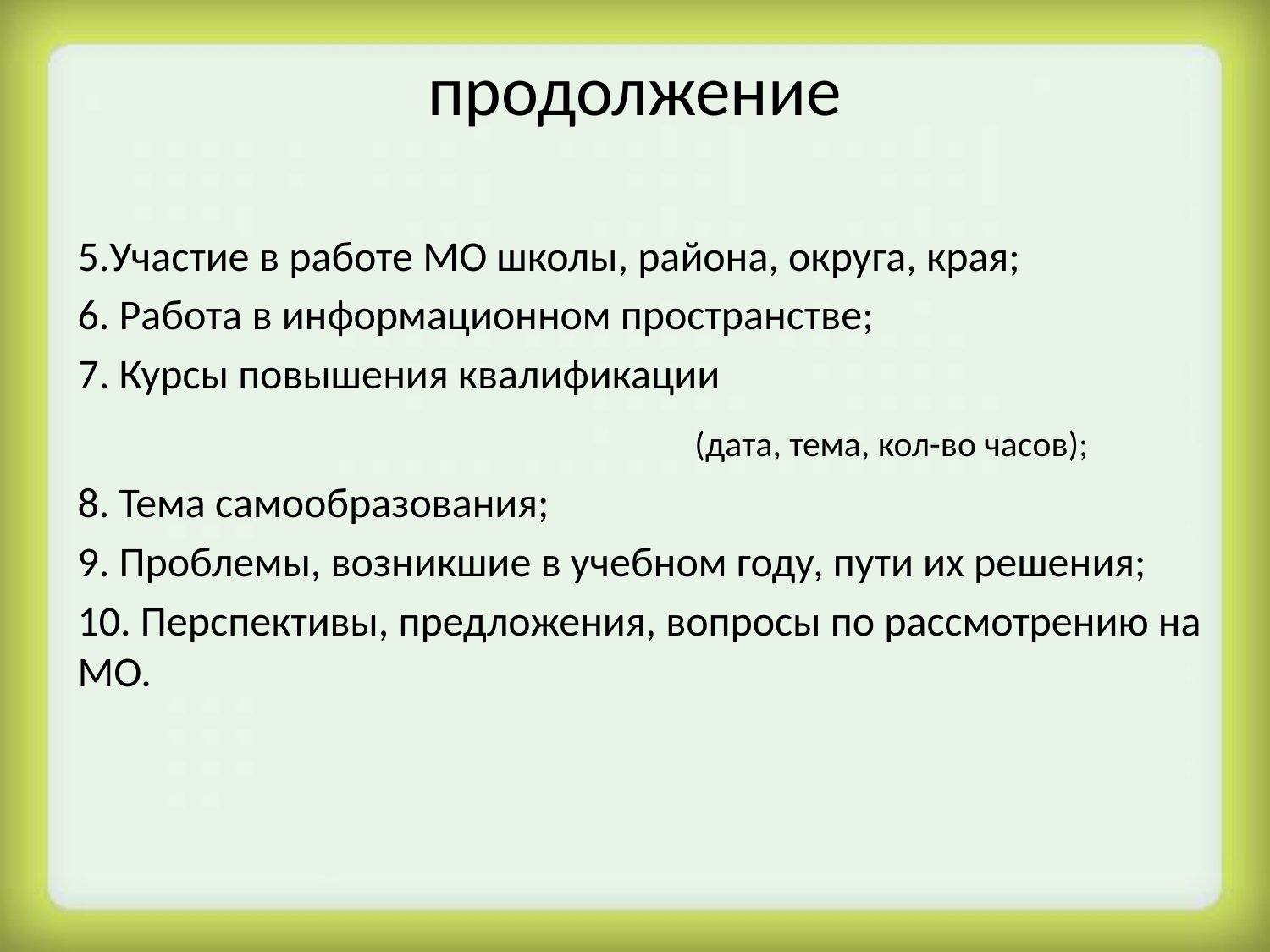

# продолжение
5.Участие в работе МО школы, района, округа, края;
6. Работа в информационном пространстве;
7. Курсы повышения квалификации
                                                       (дата, тема, кол-во часов);
8. Тема самообразования;
9. Проблемы, возникшие в учебном году, пути их решения;
10. Перспективы, предложения, вопросы по рассмотрению на МО.